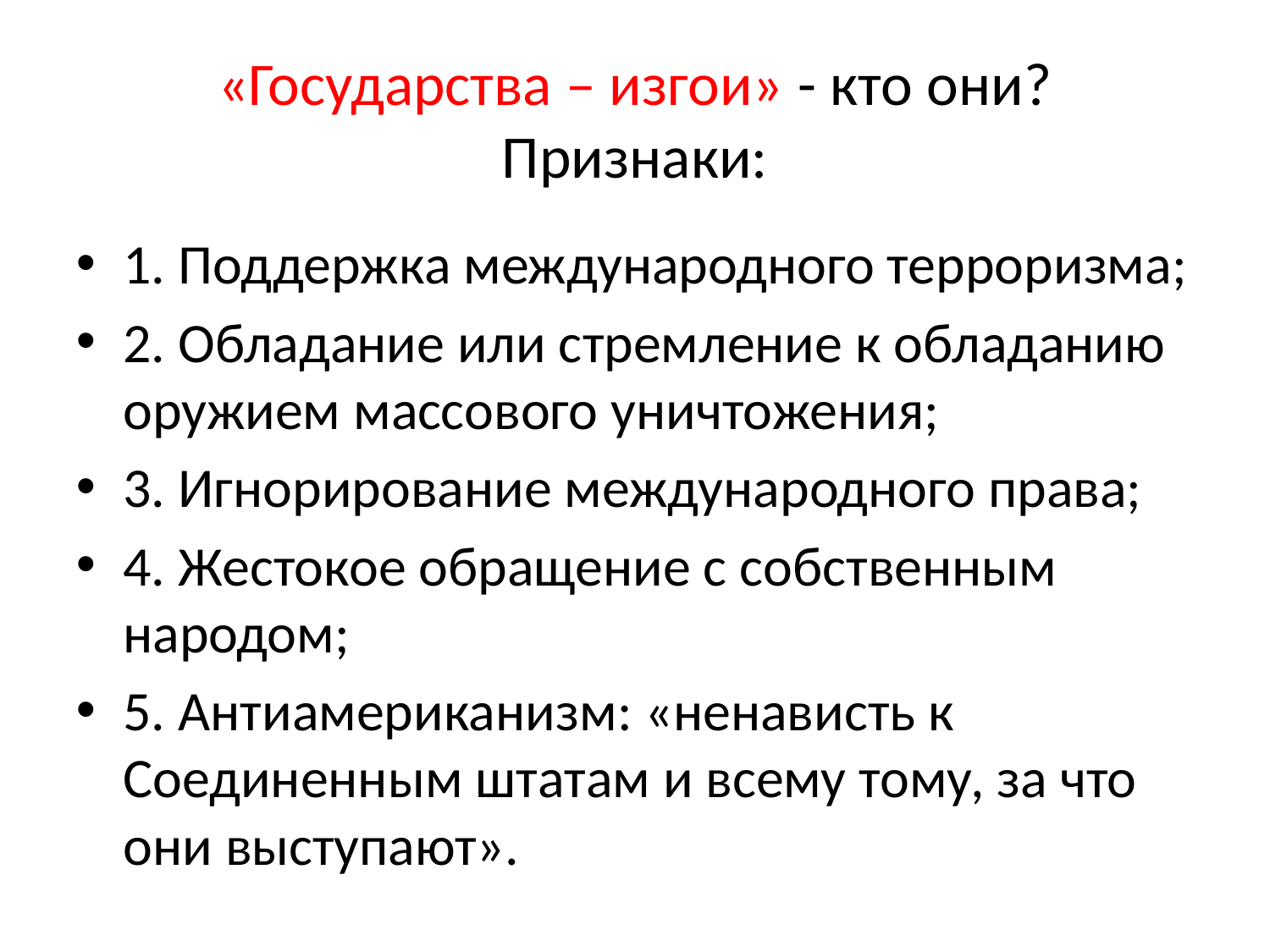

«Государства – изгои» - кто они?
Признаки:
1. Поддержка международного терроризма;
2. Обладание или стремление к обладанию оружием массового уничтожения;
3. Игнорирование международного права;
4. Жестокое обращение с собственным народом;
5. Антиамериканизм: «ненависть к Соединенным штатам и всему тому, за что они выступают».